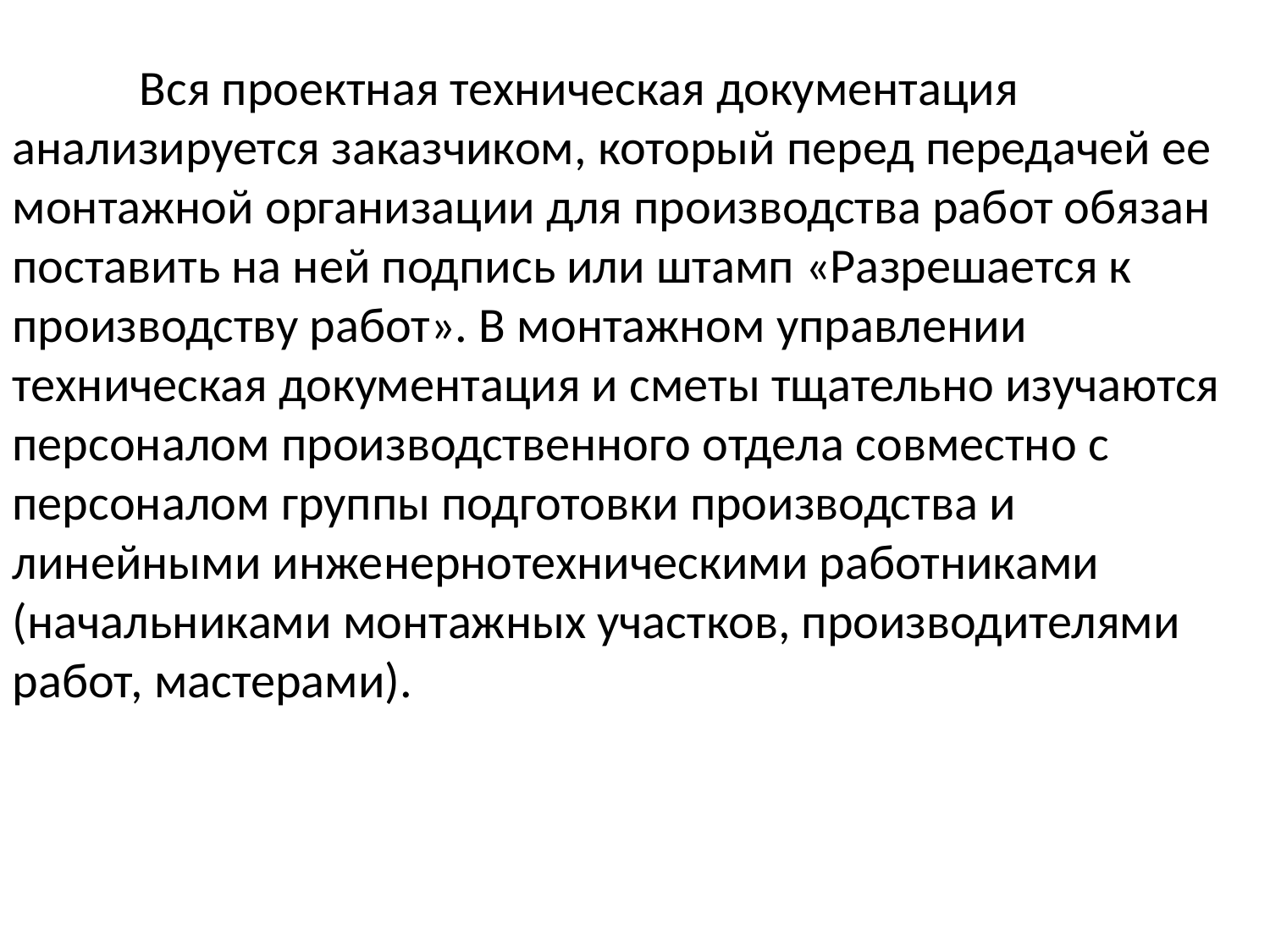

Вся проектная техническая документация анализируется заказчиком, который перед передачей ее монтажной организации для производства работ обязан поставить на ней подпись или штамп «Разрешается к производству работ». В монтажном управлении техническая документация и сметы тщательно изучаются персоналом производственного отдела совместно с персоналом группы подготовки производства и линейными инженерно­техническими работниками (начальниками монтажных участков, производителями работ, мастерами).